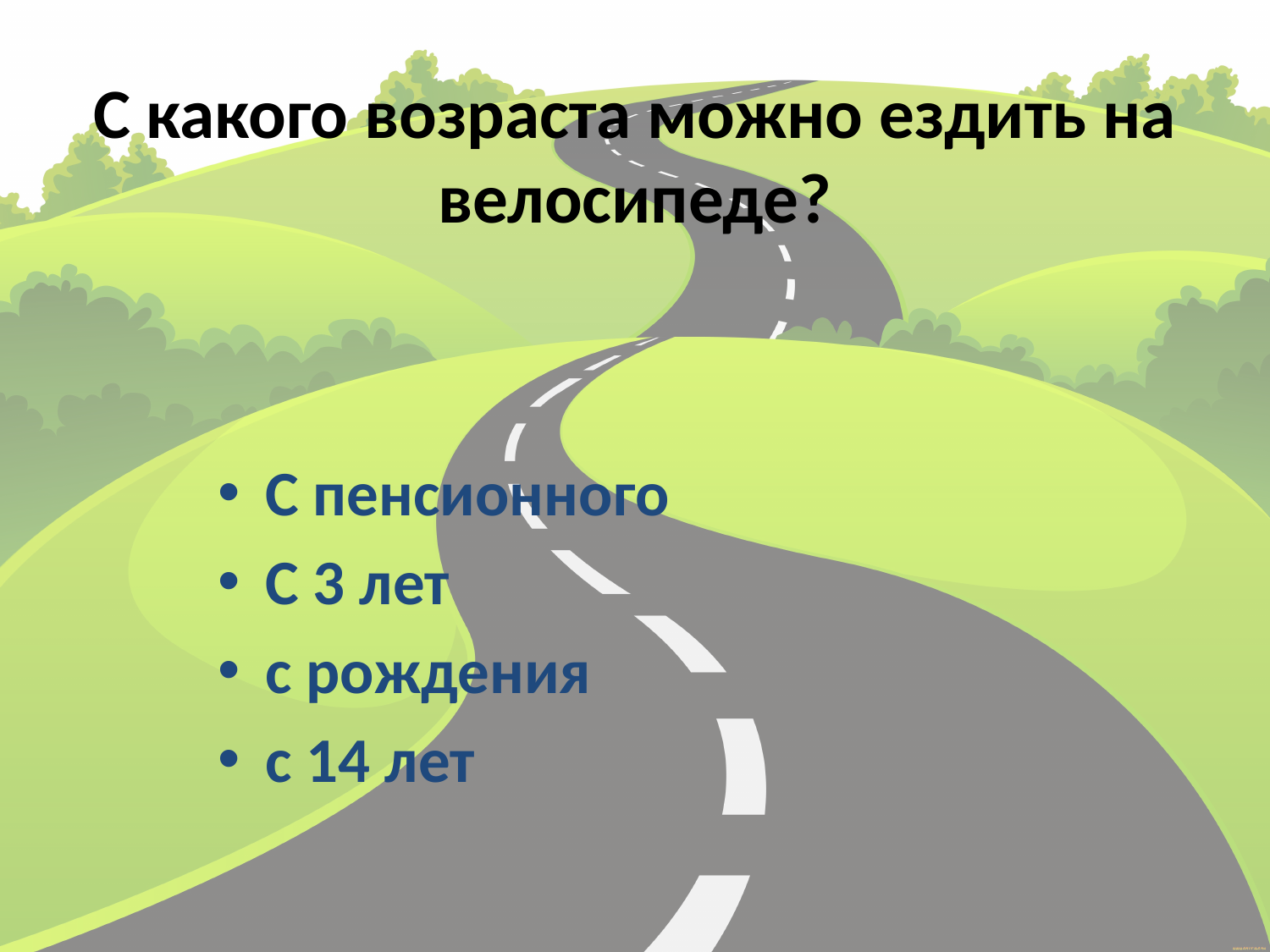

С какого возраста можно ездить на велосипеде?

С пенсионного
С 3 лет
с рождения
с 14 лет